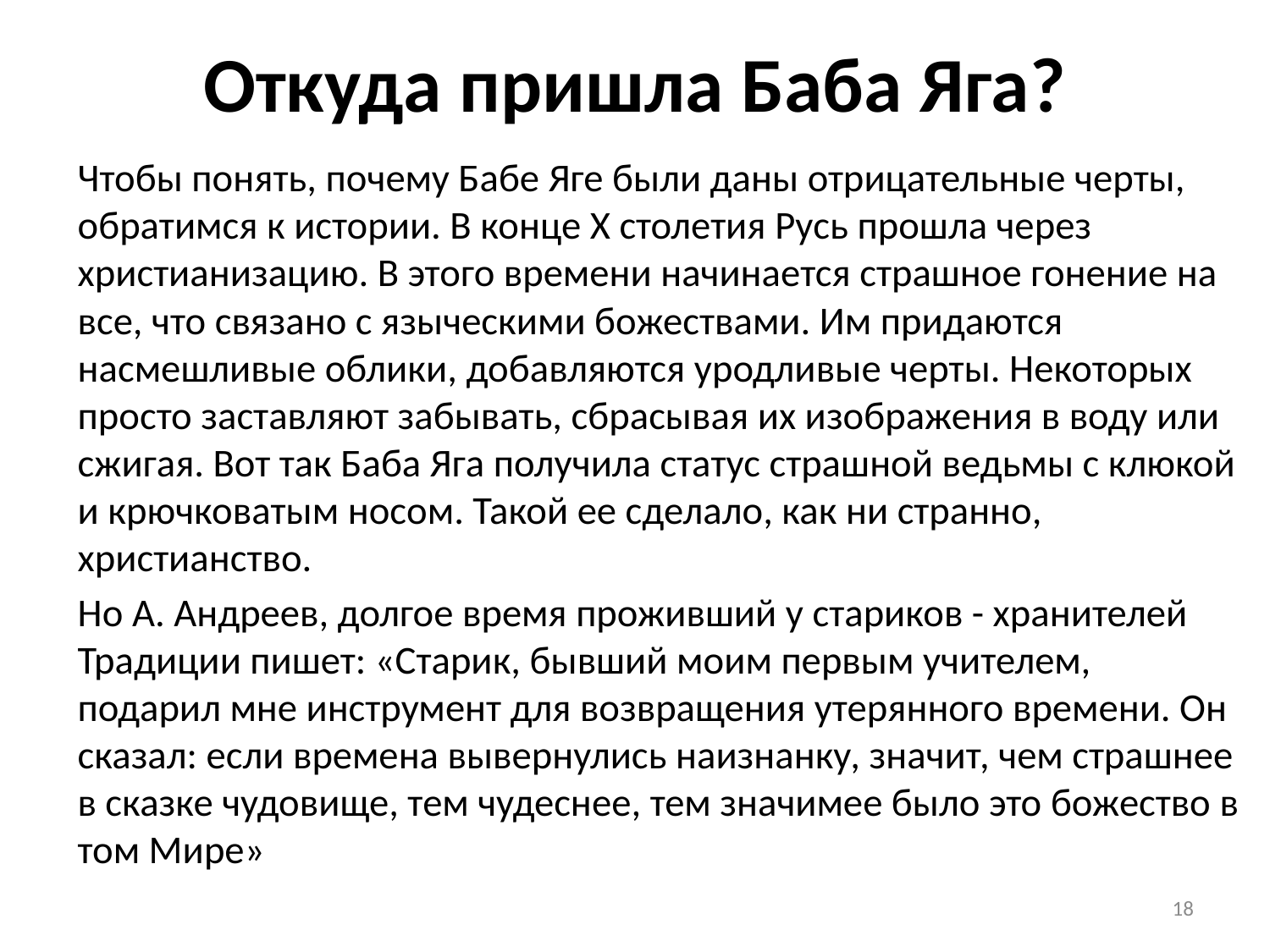

# Откуда пришла Баба Яга?
Чтобы понять, почему Бабе Яге были даны отрицательные черты, обратимся к истории. В конце X столетия Русь прошла через христианизацию. В этого времени начинается страшное гонение на все, что связано с языческими божествами. Им придаются насмешливые облики, добавляются уродливые черты. Некоторых просто заставляют забывать, сбрасывая их изображения в воду или сжигая. Вот так Баба Яга получила статус страшной ведьмы с клюкой и крючковатым носом. Такой ее сделало, как ни странно, христианство.
Но А. Андреев, долгое время проживший у стариков - хранителей Традиции пишет: «Старик, бывший моим первым учителем, подарил мне инструмент для возвращения утерянного времени. Он сказал: если времена вывернулись наизнанку, значит, чем страшнее в сказке чудовище, тем чудеснее, тем значимее было это божество в том Мире»
18